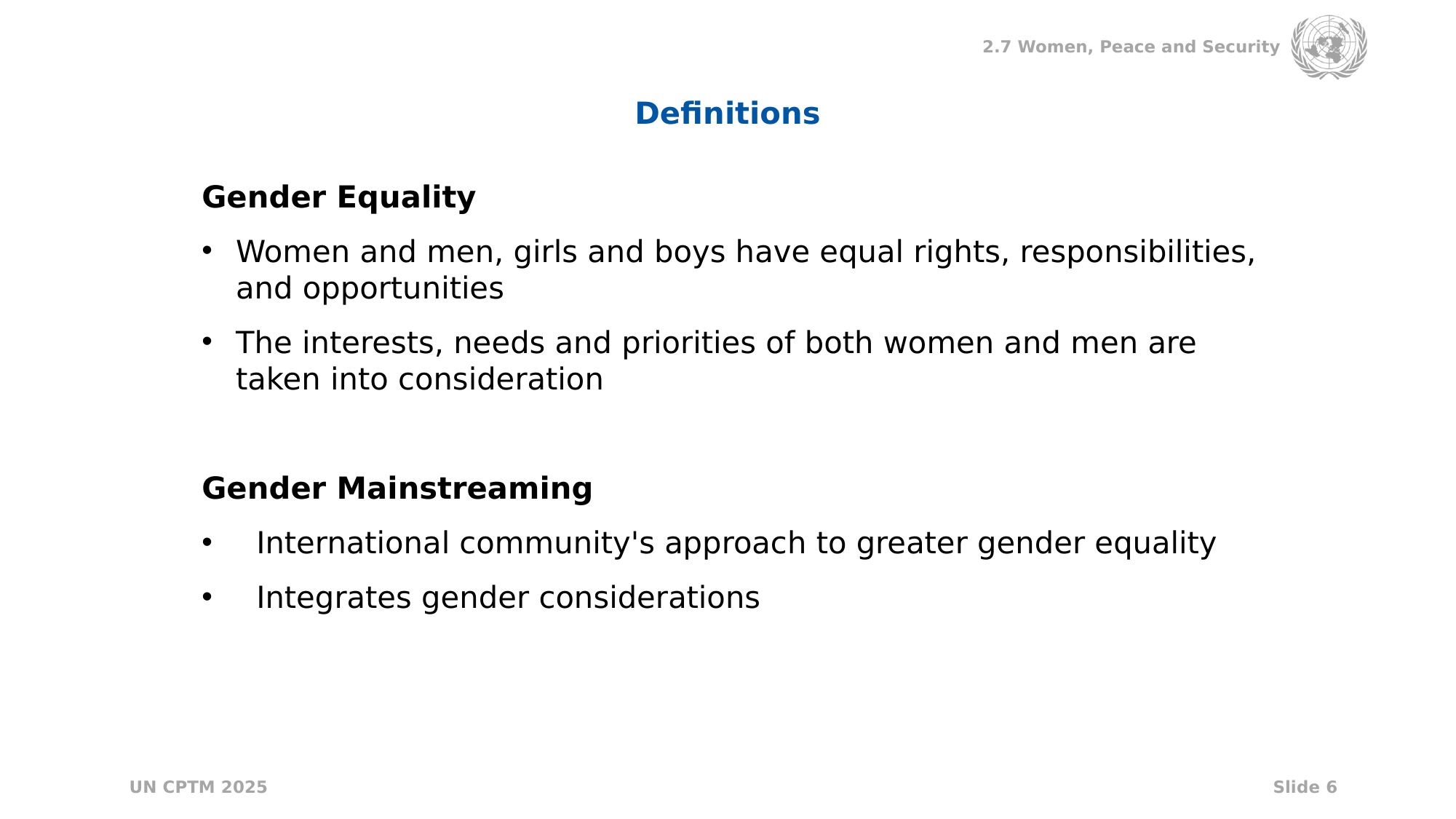

Definitions
Gender Equality
Women and men, girls and boys have equal rights, responsibilities, and opportunities
The interests, needs and priorities of both women and men are taken into consideration

Gender Mainstreaming
International community's approach to greater gender equality
Integrates gender considerations